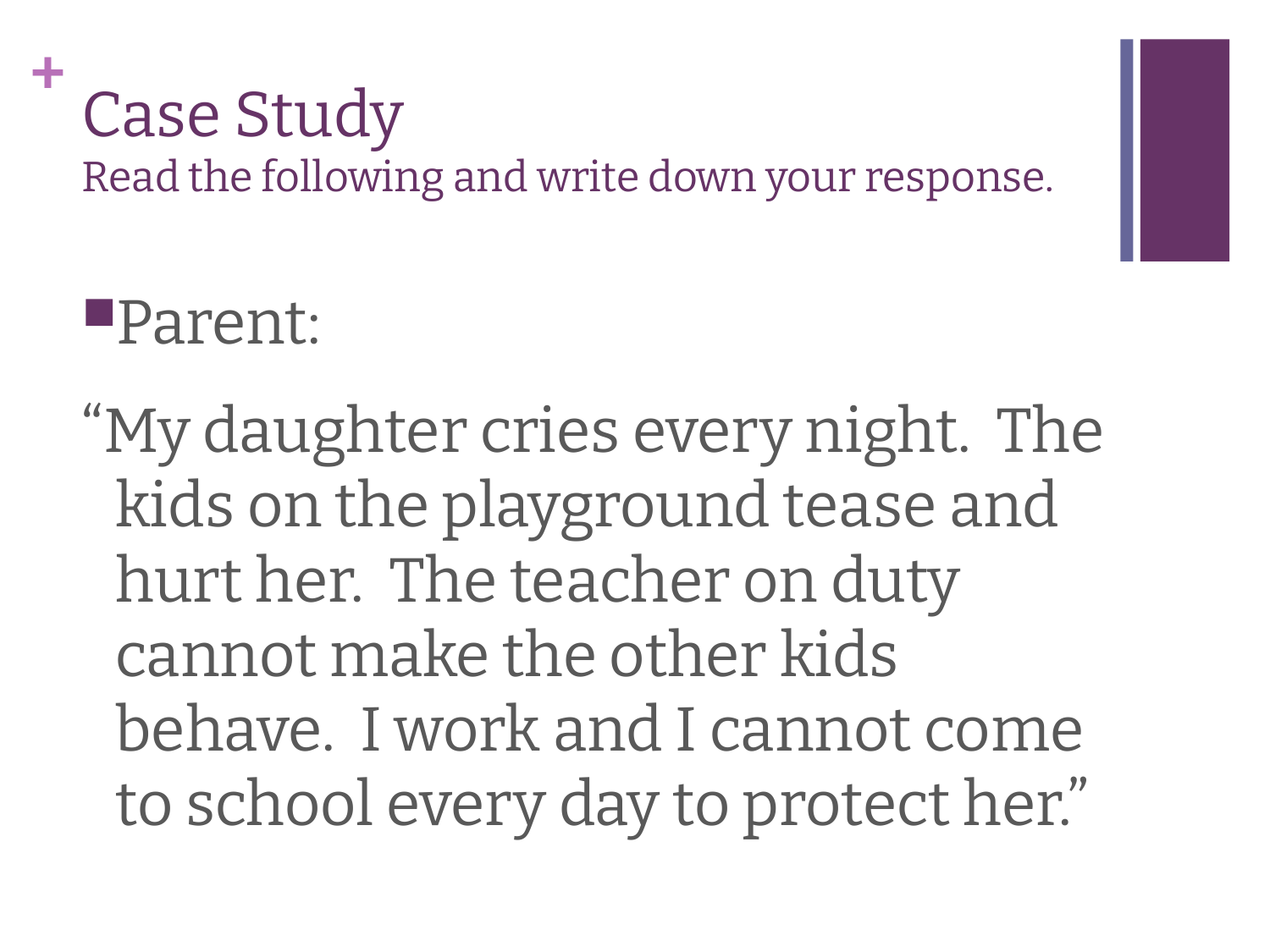

# Case Study Read the following and write down your response.
Parent:
“My daughter cries every night.  The kids on the playground tease and hurt her.  The teacher on duty cannot make the other kids behave.  I work and I cannot come to school every day to protect her.”